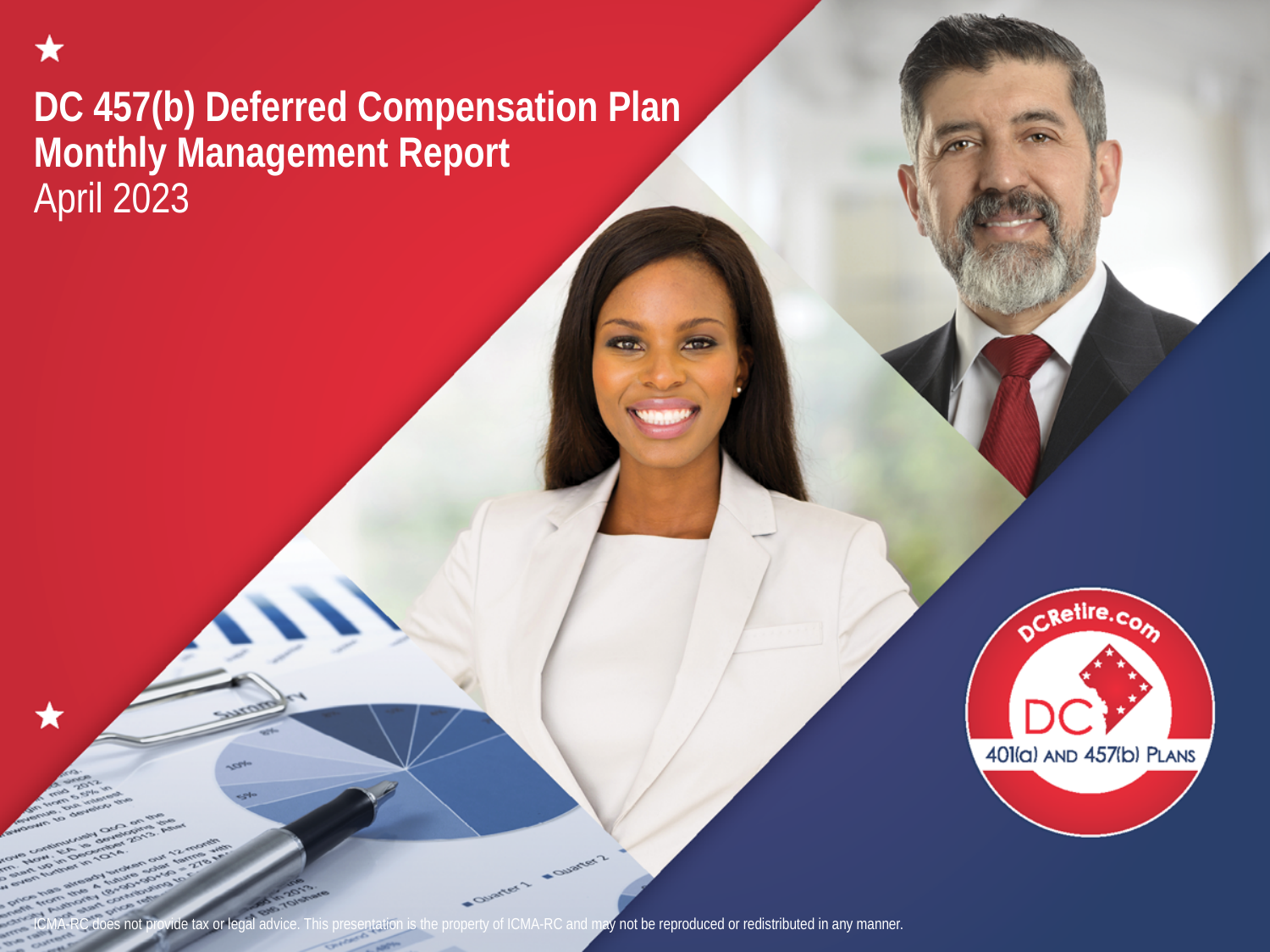

DC 457(b) Deferred Compensation Plan
Monthly Management Report
April 2023